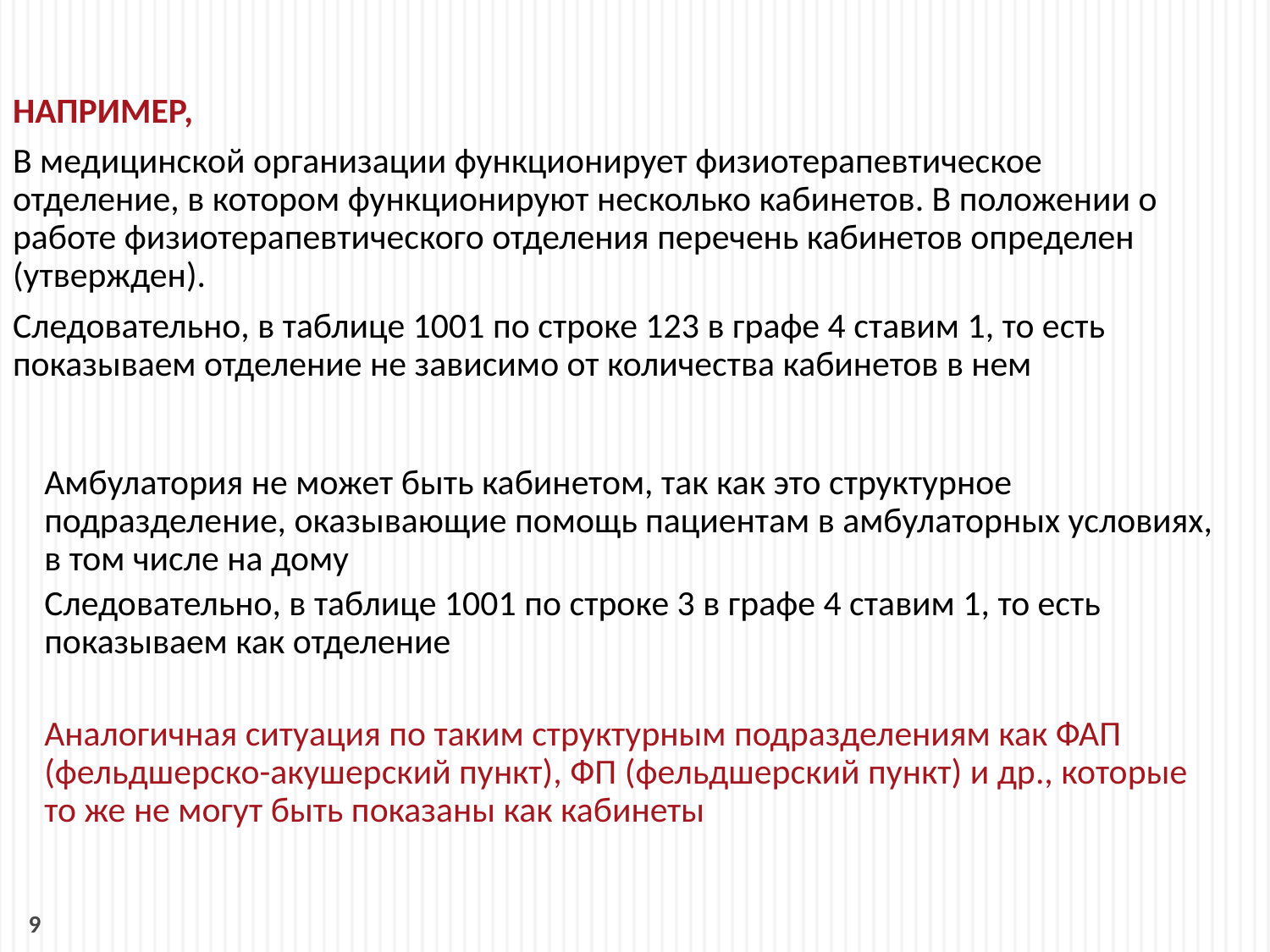

НАПРИМЕР,
В медицинской организации функционирует физиотерапевтическое отделение, в котором функционируют несколько кабинетов. В положении о работе физиотерапевтического отделения перечень кабинетов определен (утвержден).
Следовательно, в таблице 1001 по строке 123 в графе 4 ставим 1, то есть показываем отделение не зависимо от количества кабинетов в нем
Амбулатория не может быть кабинетом, так как это структурное подразделение, оказывающие помощь пациентам в амбулаторных условиях, в том числе на дому
Следовательно, в таблице 1001 по строке 3 в графе 4 ставим 1, то есть показываем как отделение
Аналогичная ситуация по таким структурным подразделениям как ФАП (фельдшерско-акушерский пункт), ФП (фельдшерский пункт) и др., которые то же не могут быть показаны как кабинеты
9